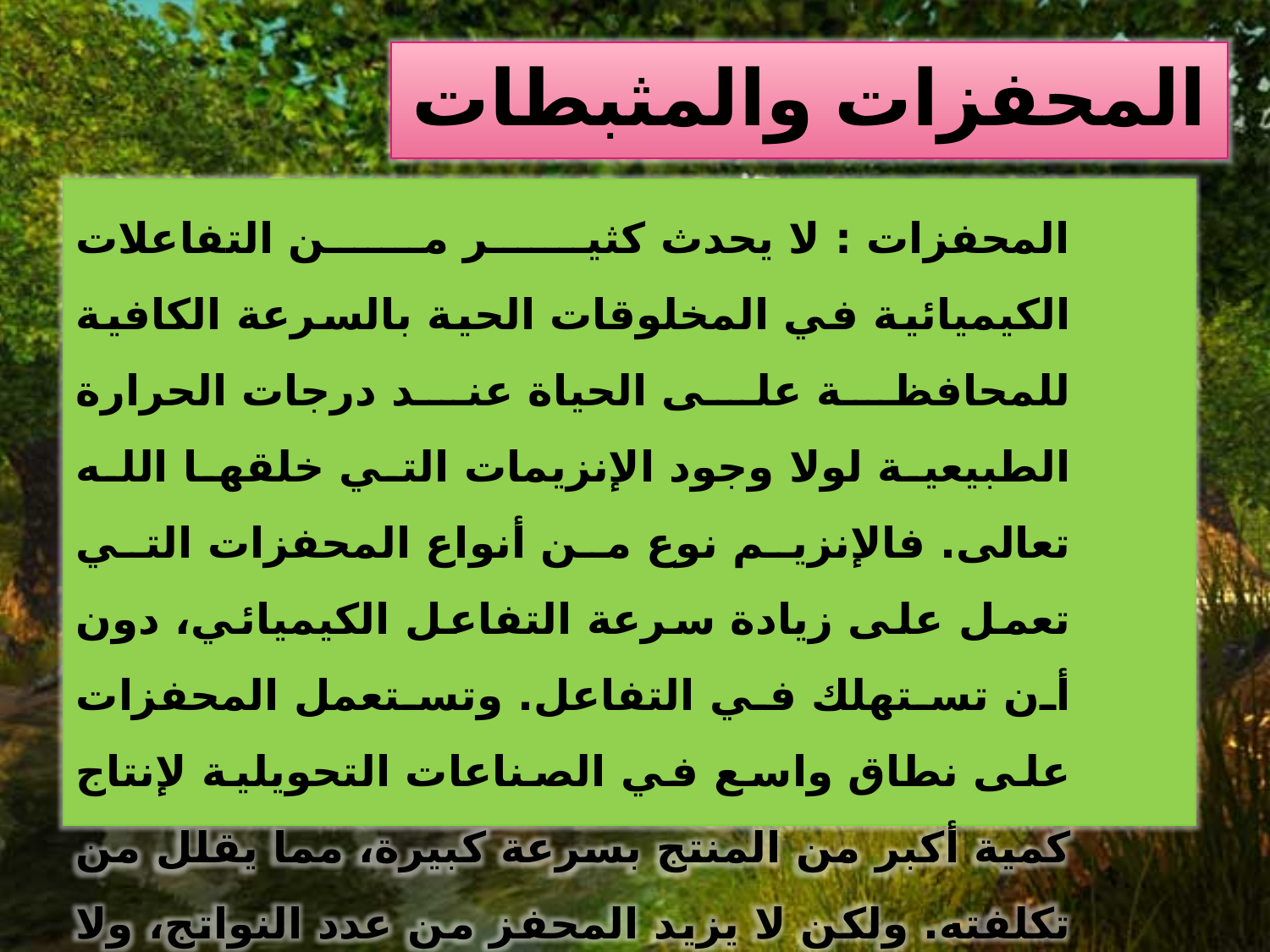

المحفزات والمثبطات
       المحفزات : لا يحدث كثير من التفاعلات الكيميائية في المخلوقات الحية بالسرعة الكافية للمحافظة على الحياة عند درجات الحرارة الطبيعية لولا وجود الإنزيمات التي خلقها الله تعالى. فالإنزيم نوع من أنواع المحفزات التي تعمل على زيادة سرعة التفاعل الكيميائي، دون أن تستهلك في التفاعل. وتستعمل المحفزات على نطاق واسع في الصناعات التحويلية لإنتاج كمية أكبر من المنتج بسرعة كبيرة، مما يقلل من تكلفته. ولكن لا يزيد المحفز من عدد النواتج، ولا يعد ضمن المواد المتفاعلة أو الناتجة عن التفاعل، لذا لا يتم تضمينه في المعادلات الكيميائية.